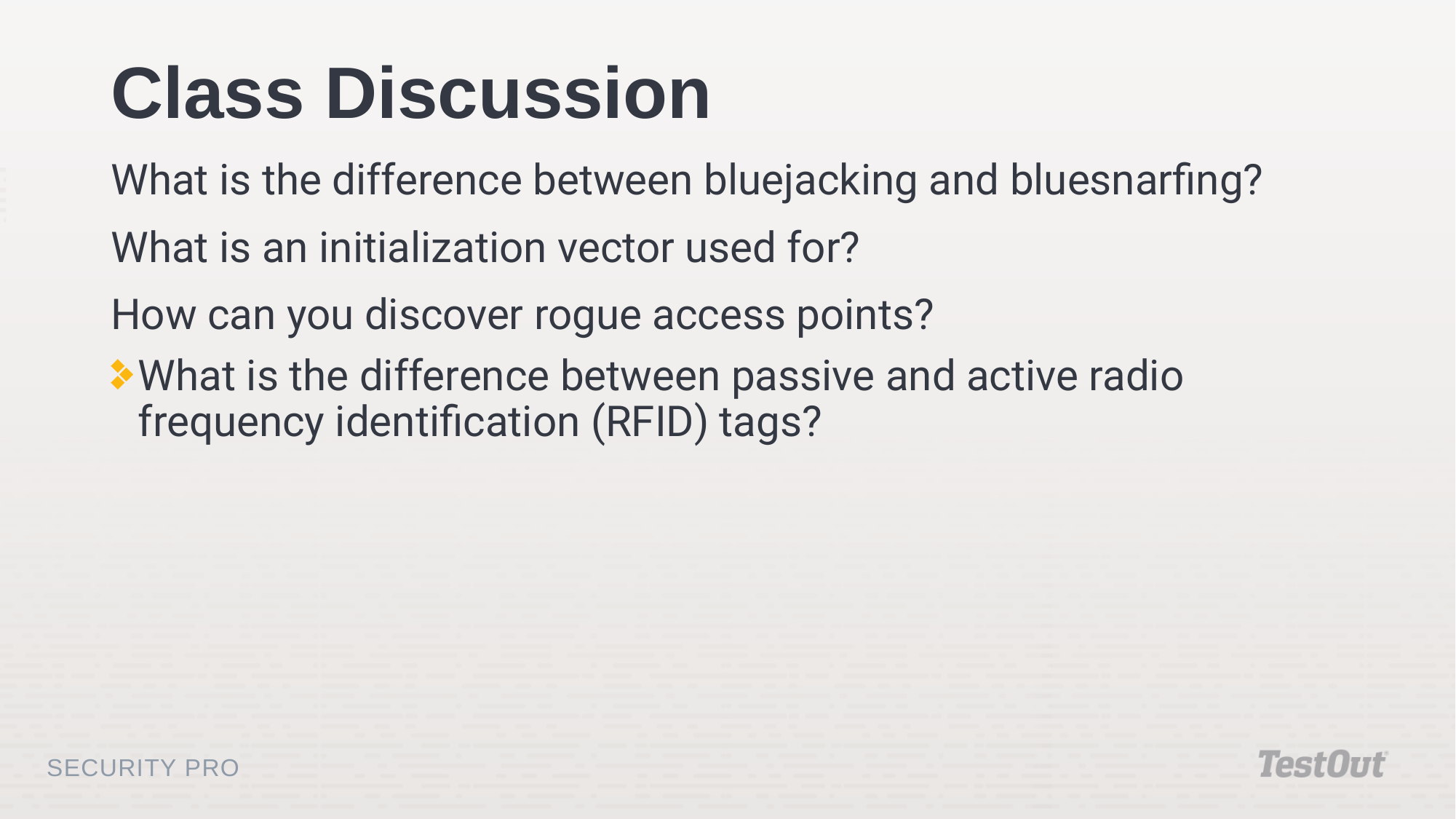

# Class Discussion
What is the difference between bluejacking and bluesnarfing?
What is an initialization vector used for?
How can you discover rogue access points?
What is the difference between passive and active radio frequency identification (RFID) tags?
Security Pro